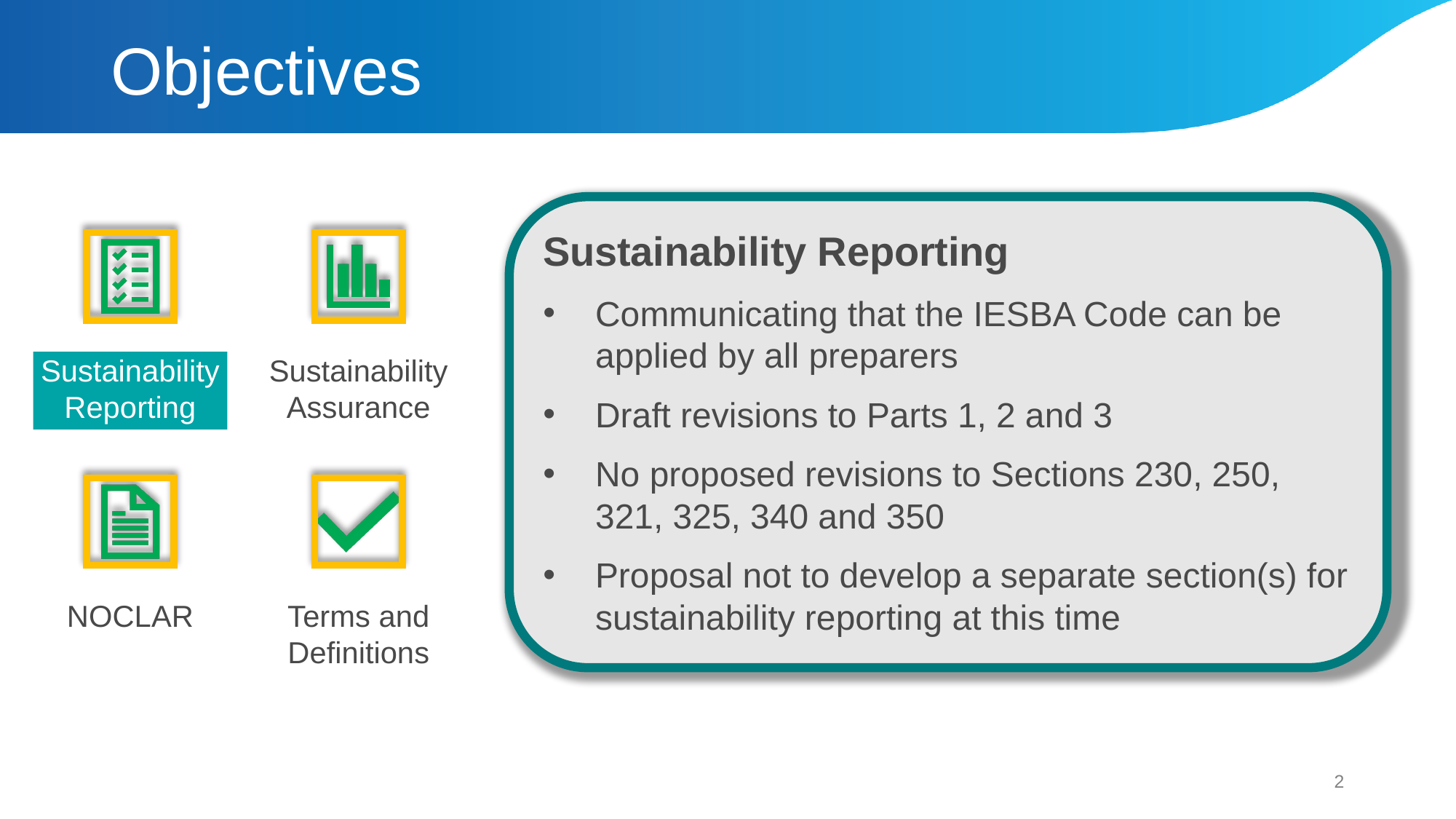

# Objectives
Sustainability Reporting
Sustainability Assurance
NOCLAR
Terms and Definitions
Sustainability Reporting
Communicating that the IESBA Code can be applied by all preparers
Draft revisions to Parts 1, 2 and 3
No proposed revisions to Sections 230, 250, 321, 325, 340 and 350
Proposal not to develop a separate section(s) for sustainability reporting at this time
2